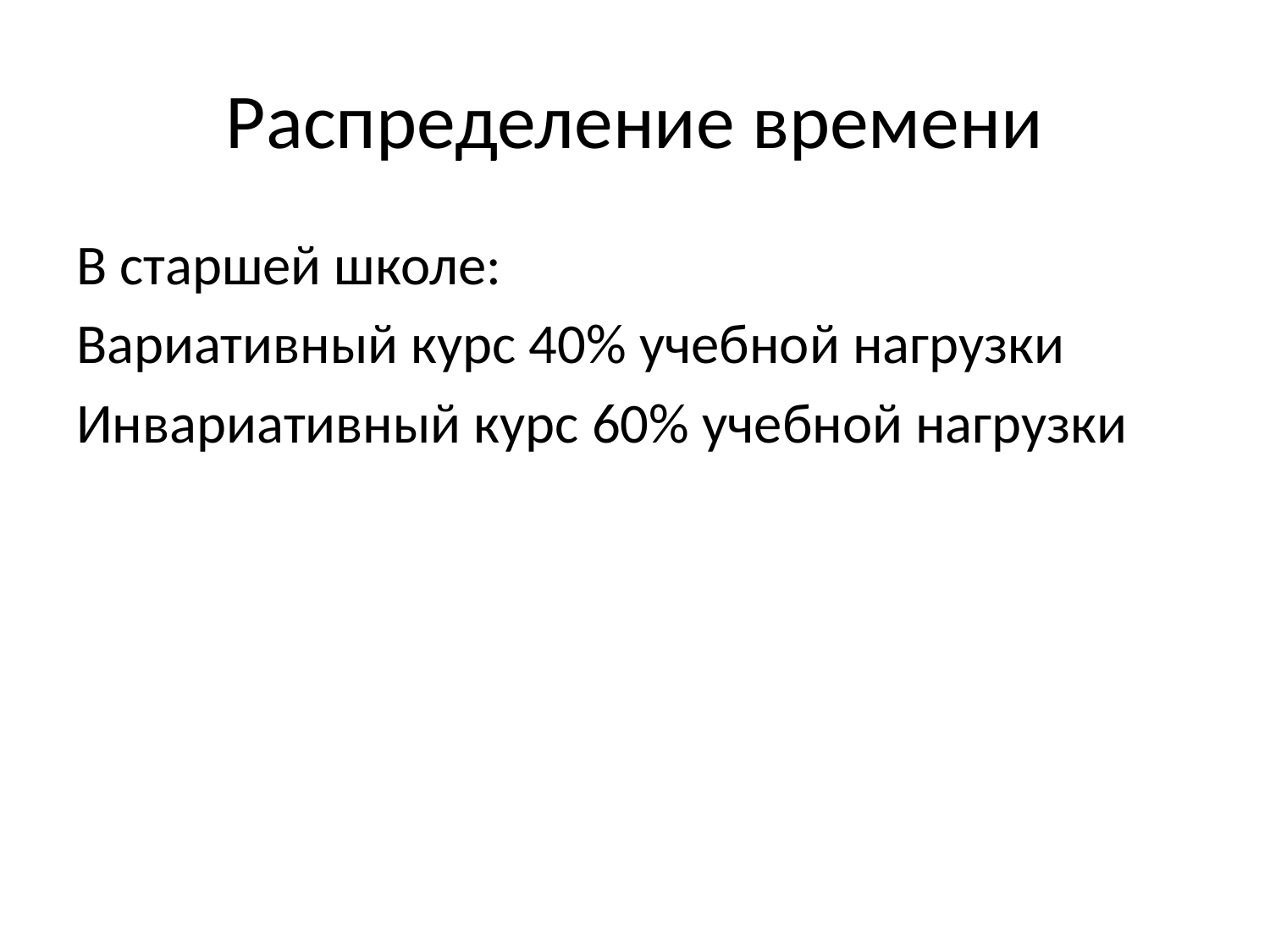

# Распределение времени
В старшей школе:
Вариативный курс 40% учебной нагрузки
Инвариативный курс 60% учебной нагрузки